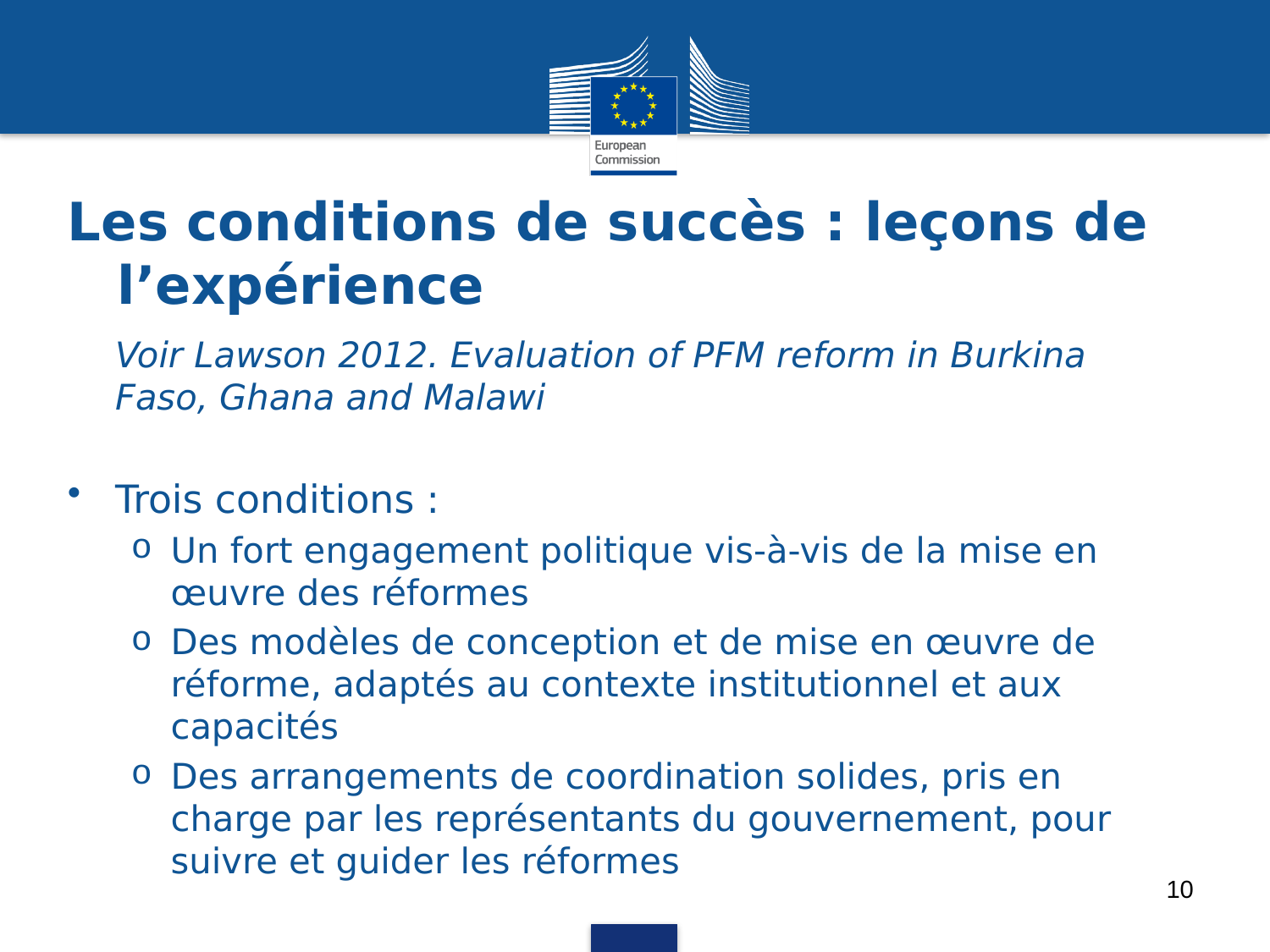

# Les conditions de succès : leçons de l’expérience
Voir Lawson 2012. Evaluation of PFM reform in Burkina Faso, Ghana and Malawi

Trois conditions :
Un fort engagement politique vis-à-vis de la mise en œuvre des réformes
Des modèles de conception et de mise en œuvre de réforme, adaptés au contexte institutionnel et aux capacités
Des arrangements de coordination solides, pris en charge par les représentants du gouvernement, pour suivre et guider les réformes
10